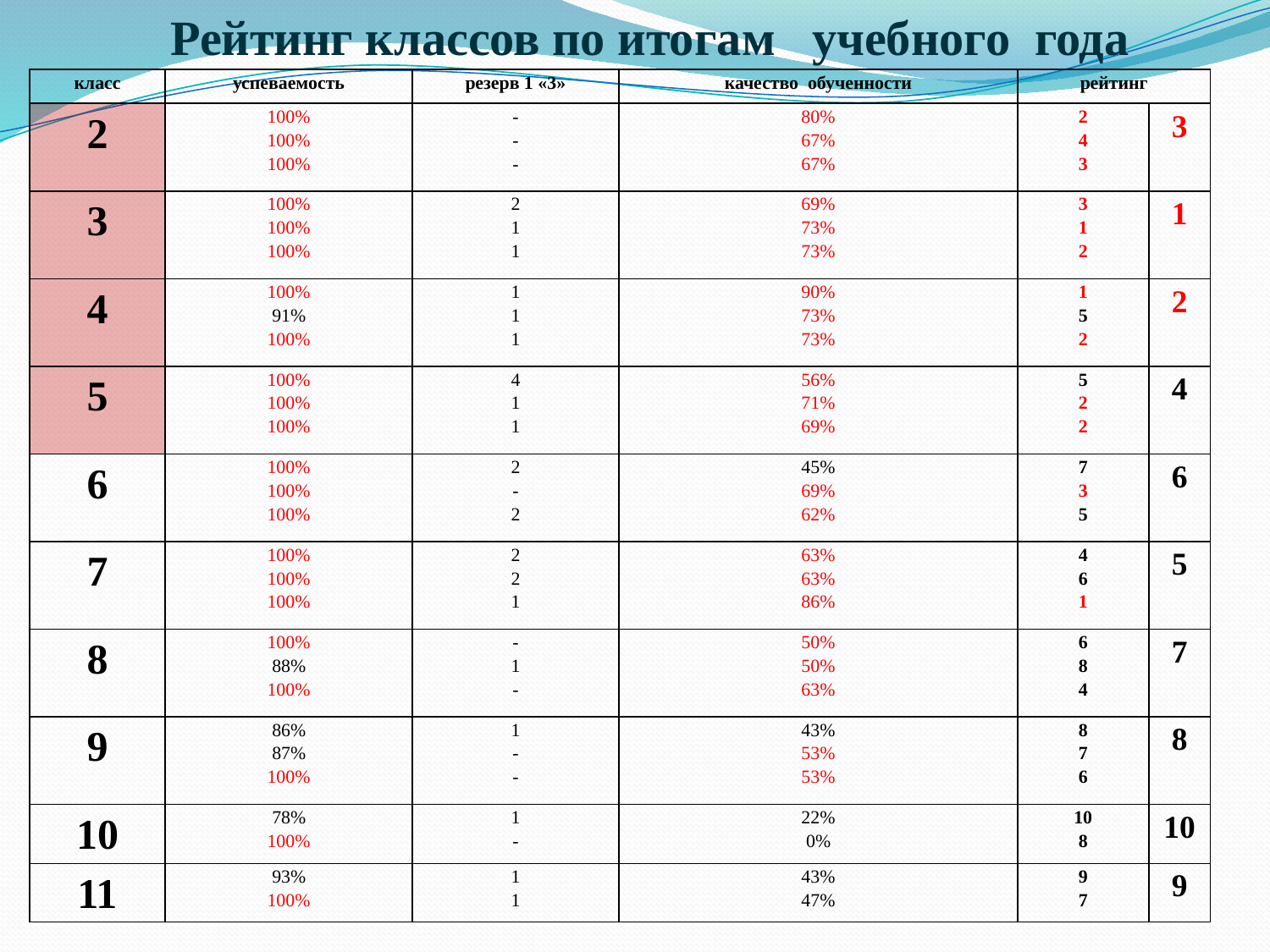

Рейтинг классов по итогам   учебного  года
| класс | успеваемость | резерв 1 «3» | качество обученности | рейтинг |  |
| --- | --- | --- | --- | --- | --- |
| 2 | 100% 100% 100% | - - - | 80% 67% 67% | 2 4 3 | 3 |
| 3 | 100% 100% 100% | 2 1 1 | 69% 73% 73% | 3 1 2 | 1 |
| 4 | 100% 91% 100% | 1 1 1 | 90% 73% 73% | 1 5 2 | 2 |
| 5 | 100% 100% 100% | 4 1 1 | 56% 71% 69% | 5 2 2 | 4 |
| 6 | 100% 100% 100% | 2 - 2 | 45% 69% 62% | 7 3 5 | 6 |
| 7 | 100% 100% 100% | 2 2 1 | 63% 63% 86% | 4 6 1 | 5 |
| 8 | 100% 88% 100% | - 1 - | 50% 50% 63% | 6 8 4 | 7 |
| 9 | 86% 87% 100% | 1 - - | 43% 53% 53% | 8 7 6 | 8 |
| 10 | 78% 100% | 1 - | 22% 0% | 10 8 | 10 |
| 11 | 93% 100% | 1 1 | 43% 47% | 9 7 | 9 |